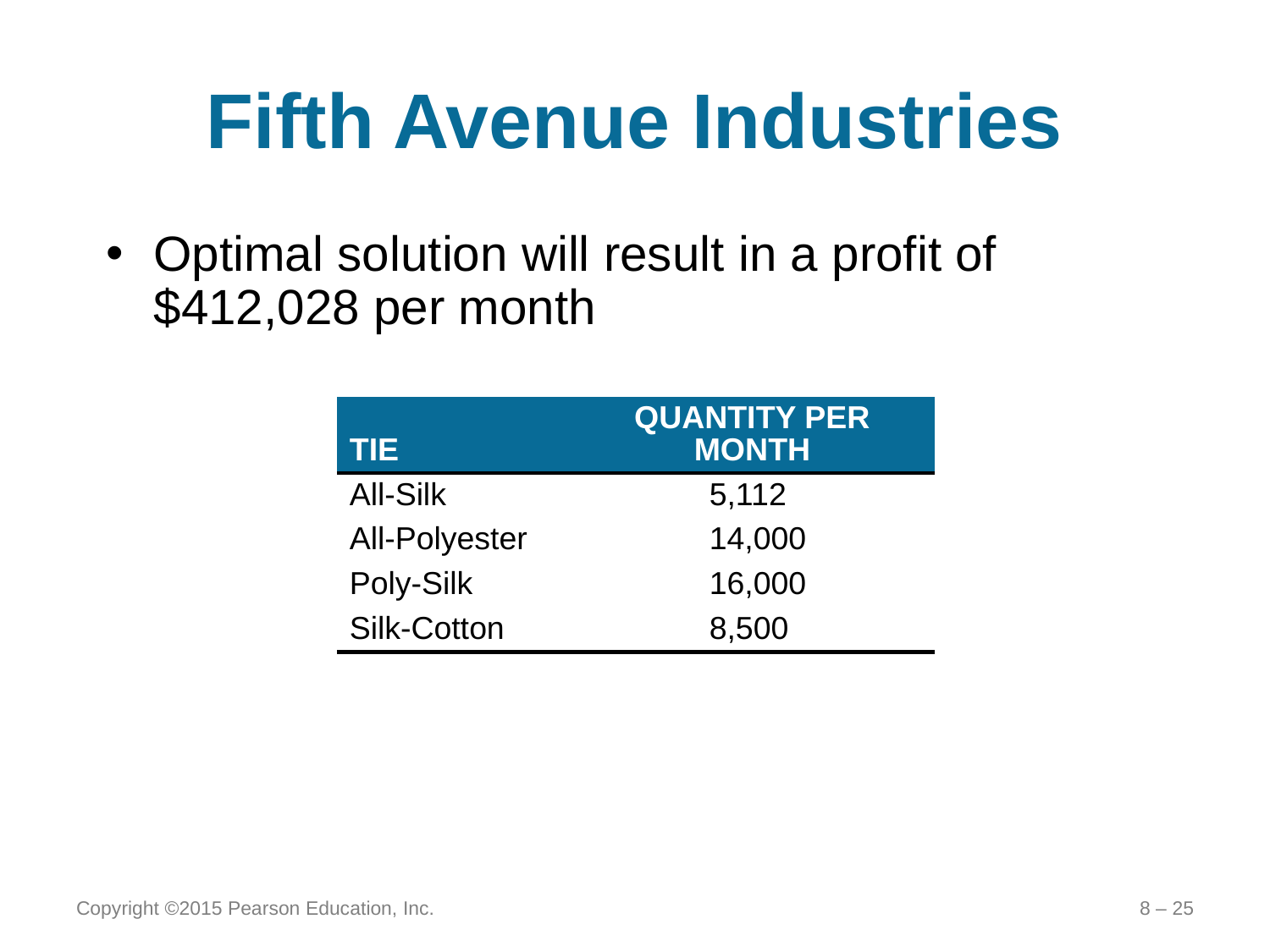

# Fifth Avenue Industries
Optimal solution will result in a profit of $412,028 per month
| TIE | QUANTITY PER MONTH |
| --- | --- |
| All-Silk | 5,112 |
| All-Polyester | 14,000 |
| Poly-Silk | 16,000 |
| Silk-Cotton | 8,500 |
Copyright ©2015 Pearson Education, Inc.
8 – 25